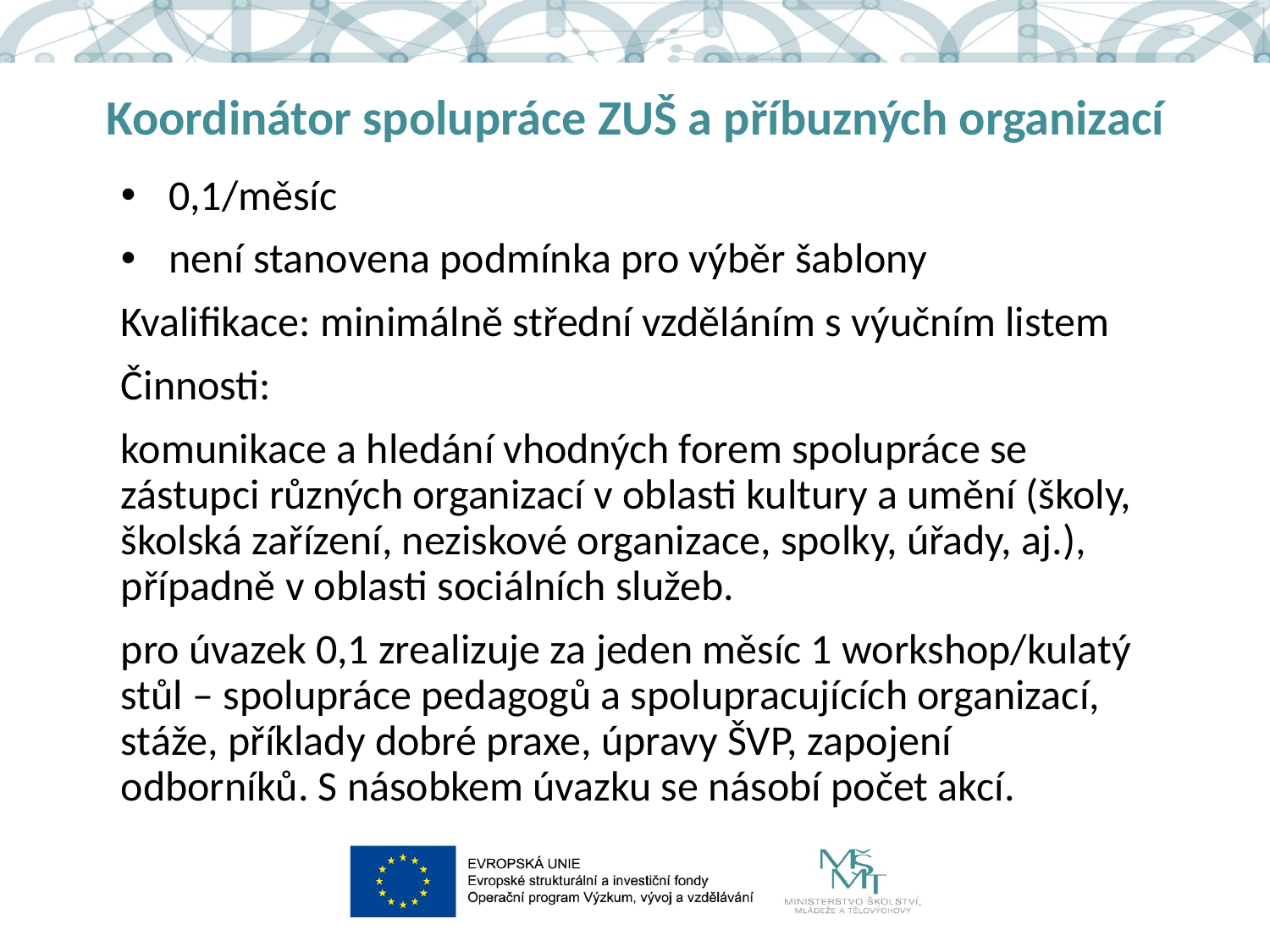

# Koordinátor spolupráce ZUŠ a příbuzných organizací
0,1/měsíc
není stanovena podmínka pro výběr šablony
Kvalifikace: minimálně střední vzděláním s výučním listem
Činnosti:
komunikace a hledání vhodných forem spolupráce se zástupci různých organizací v oblasti kultury a umění (školy, školská zařízení, neziskové organizace, spolky, úřady, aj.), případně v oblasti sociálních služeb.
pro úvazek 0,1 zrealizuje za jeden měsíc 1 workshop/kulatý stůl – spolupráce pedagogů a spolupracujících organizací, stáže, příklady dobré praxe, úpravy ŠVP, zapojení odborníků. S násobkem úvazku se násobí počet akcí.